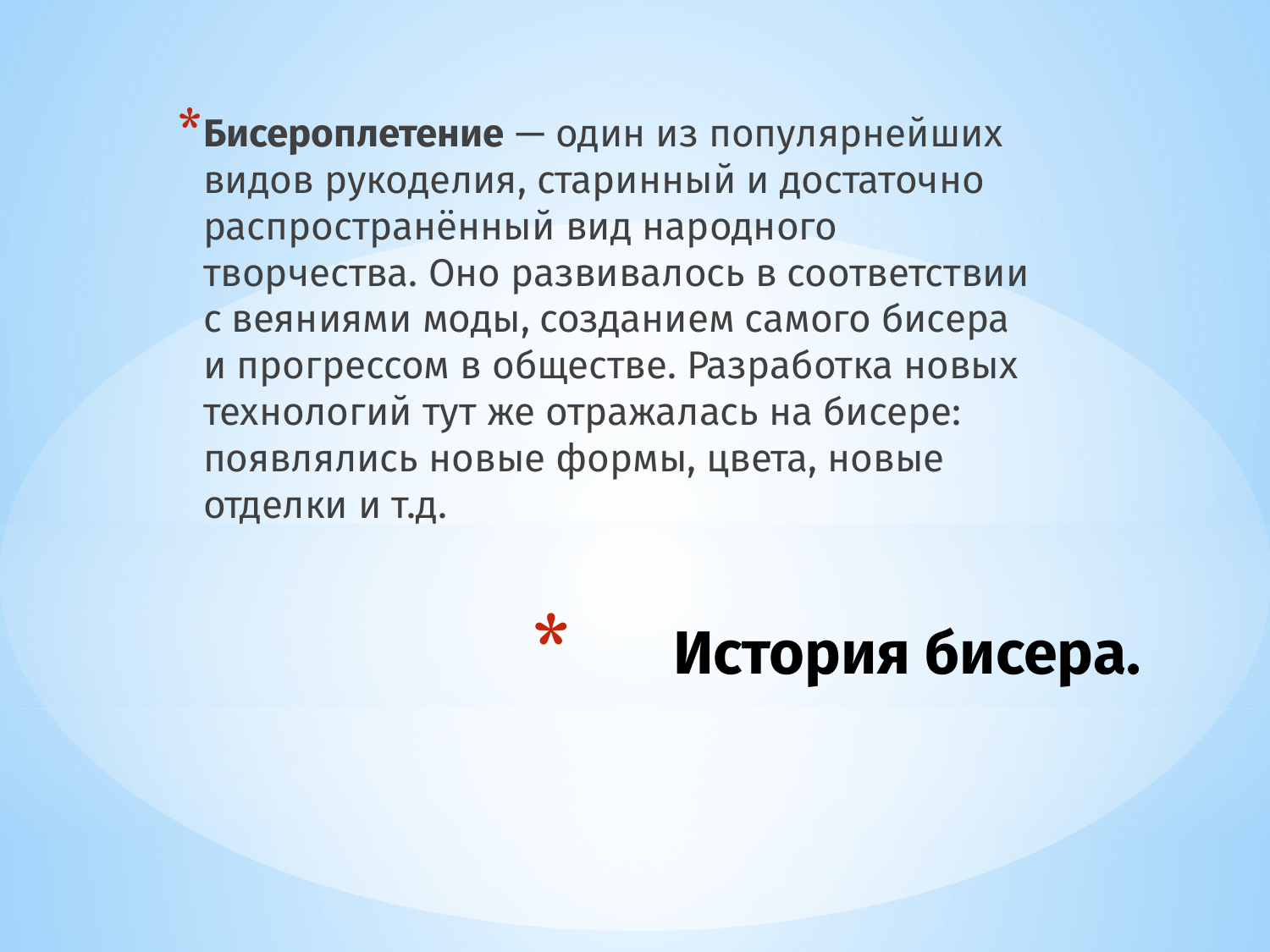

Бисероплетение — один из популярнейших видов рукоделия, старинный и достаточно распространённый вид народного творчества. Оно развивалось в соответствии с веяниями моды, созданием самого бисера и прогрессом в обществе. Разработка новых технологий тут же отражалась на бисере: появлялись новые формы, цвета, новые отделки и т.д.

# История бисера.